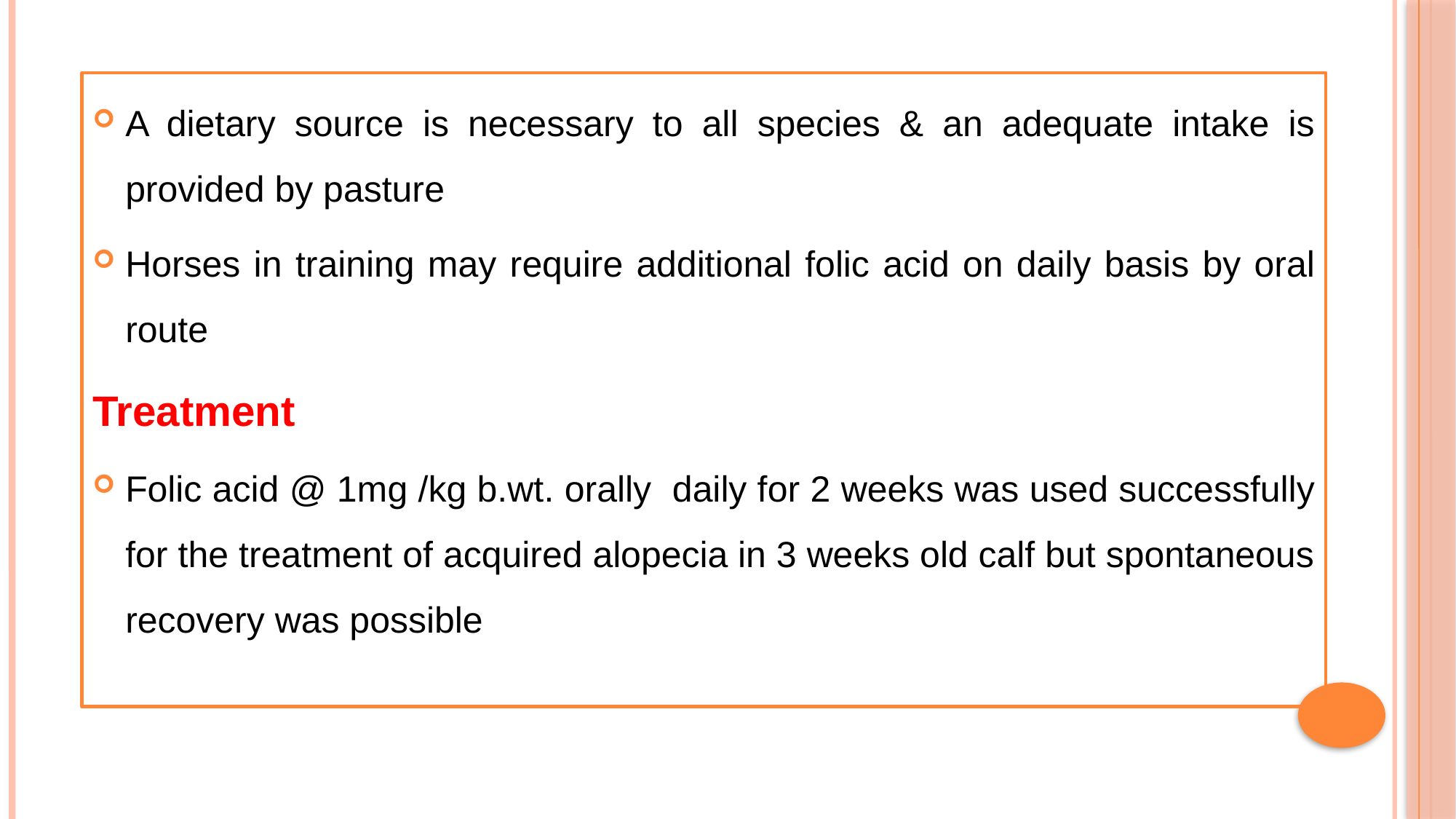

A dietary source is necessary to all species & an adequate intake is provided by pasture
Horses in training may require additional folic acid on daily basis by oral route
Treatment
Folic acid @ 1mg /kg b.wt. orally  daily for 2 weeks was used successfully for the treatment of acquired alopecia in 3 weeks old calf but spontaneous recovery was possible